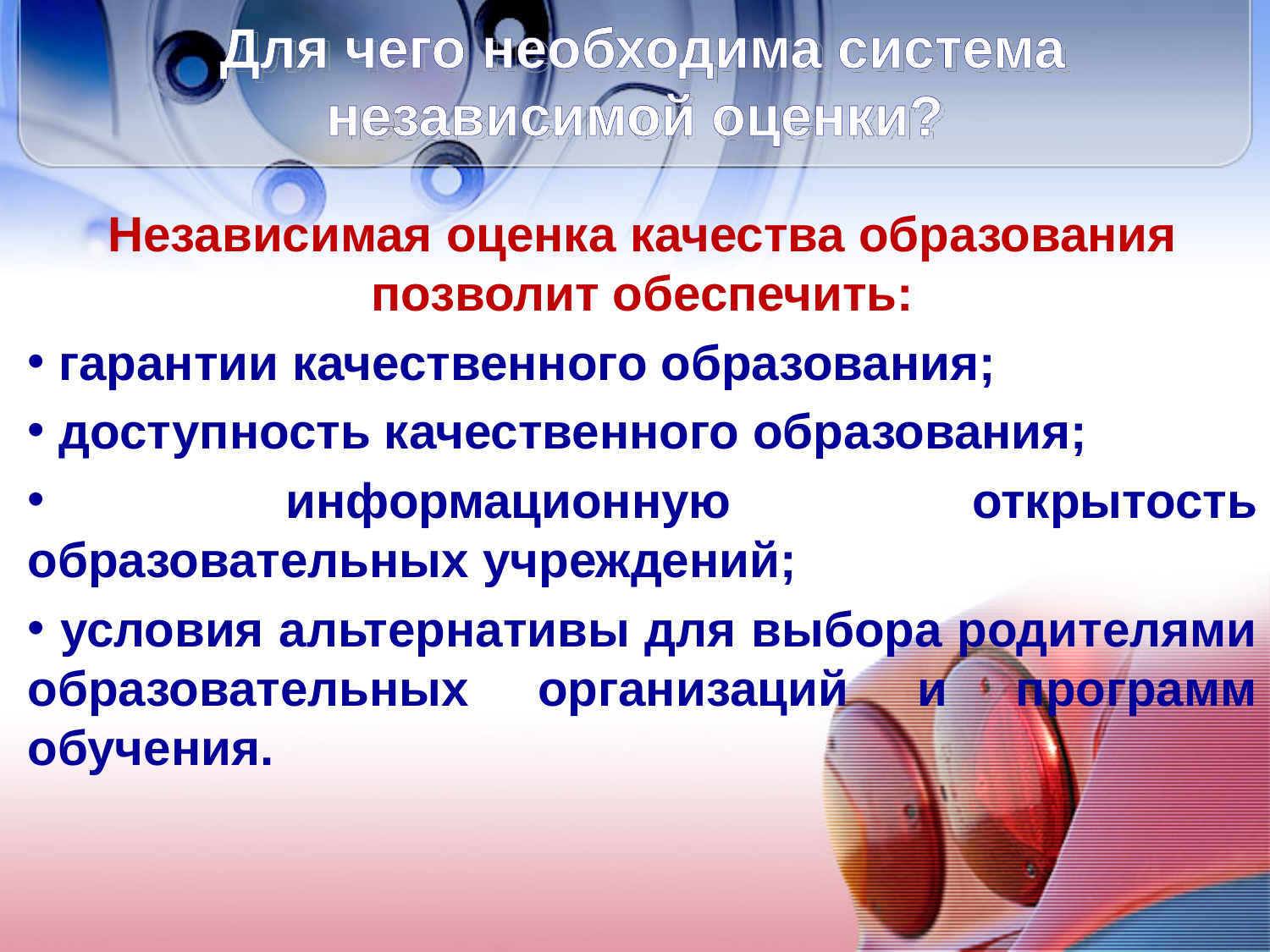

# Для чего необходима система независимой оценки?
Независимая оценка качества образования позволит обеспечить:
 гарантии качественного образования;
 доступность качественного образования;
 информационную открытость образовательных учреждений;
 условия альтернативы для выбора родителями образовательных организаций и программ обучения.